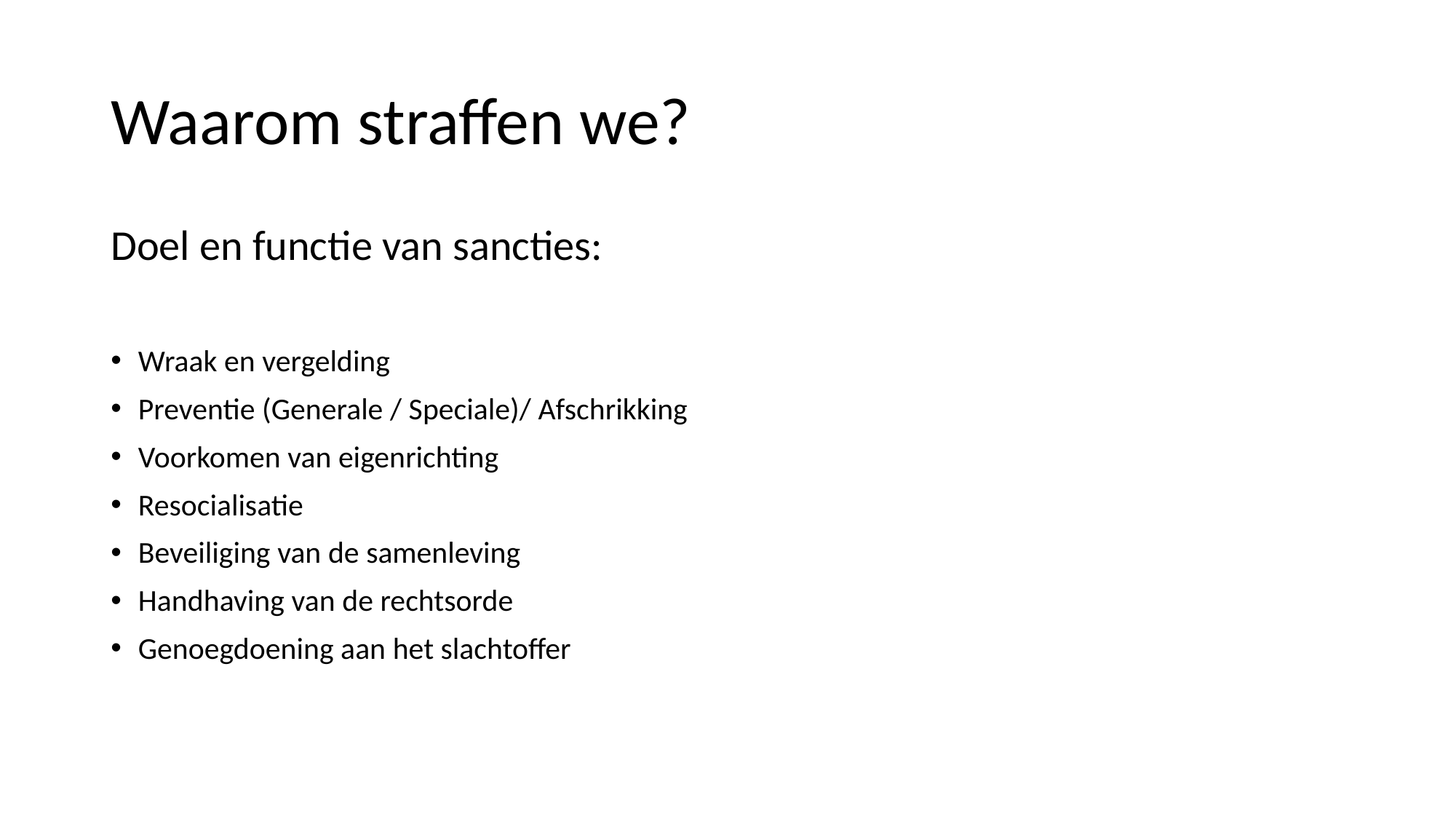

# Waarom straffen we?
Doel en functie van sancties:

Wraak en vergelding
Preventie (Generale / Speciale)/ Afschrikking
Voorkomen van eigenrichting
Resocialisatie
Beveiliging van de samenleving
Handhaving van de rechtsorde
Genoegdoening aan het slachtoffer